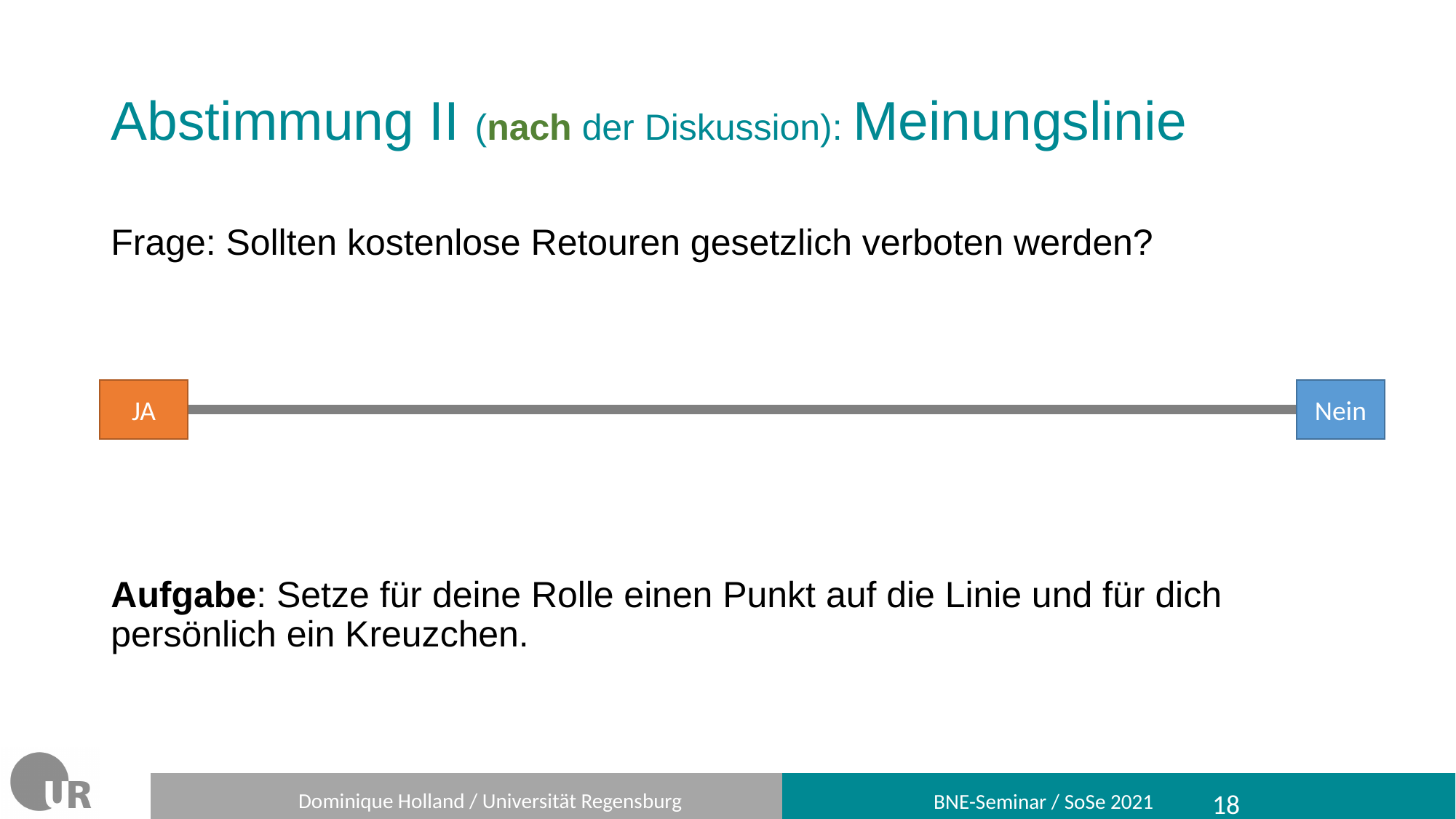

# Abstimmung II (nach der Diskussion): Meinungslinie
Frage: Sollten kostenlose Retouren gesetzlich verboten werden?

Aufgabe: Setze für deine Rolle einen Punkt auf die Linie und für dich persönlich ein Kreuzchen.
JA
Nein